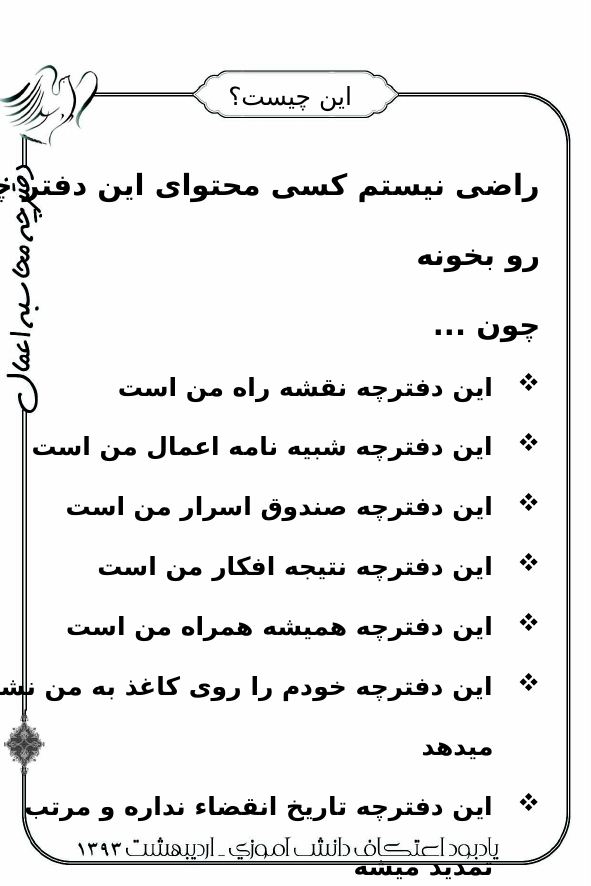

# این چیست؟
راضی نیستم کسی محتوای این دفتر چه رو بخونه
چون ...
این دفترچه نقشه راه من است
این دفترچه شبیه نامه اعمال من است
این دفترچه صندوق اسرار من است
این دفترچه نتیجه افکار من است
این دفترچه همیشه همراه من است
این دفترچه خودم را روی کاغذ به من نشان میدهد
این دفترچه تاریخ انقضاء نداره و مرتب تمدید میشه
ان شا الله با این دفترچه پله پله تا بهشت میروم . . .